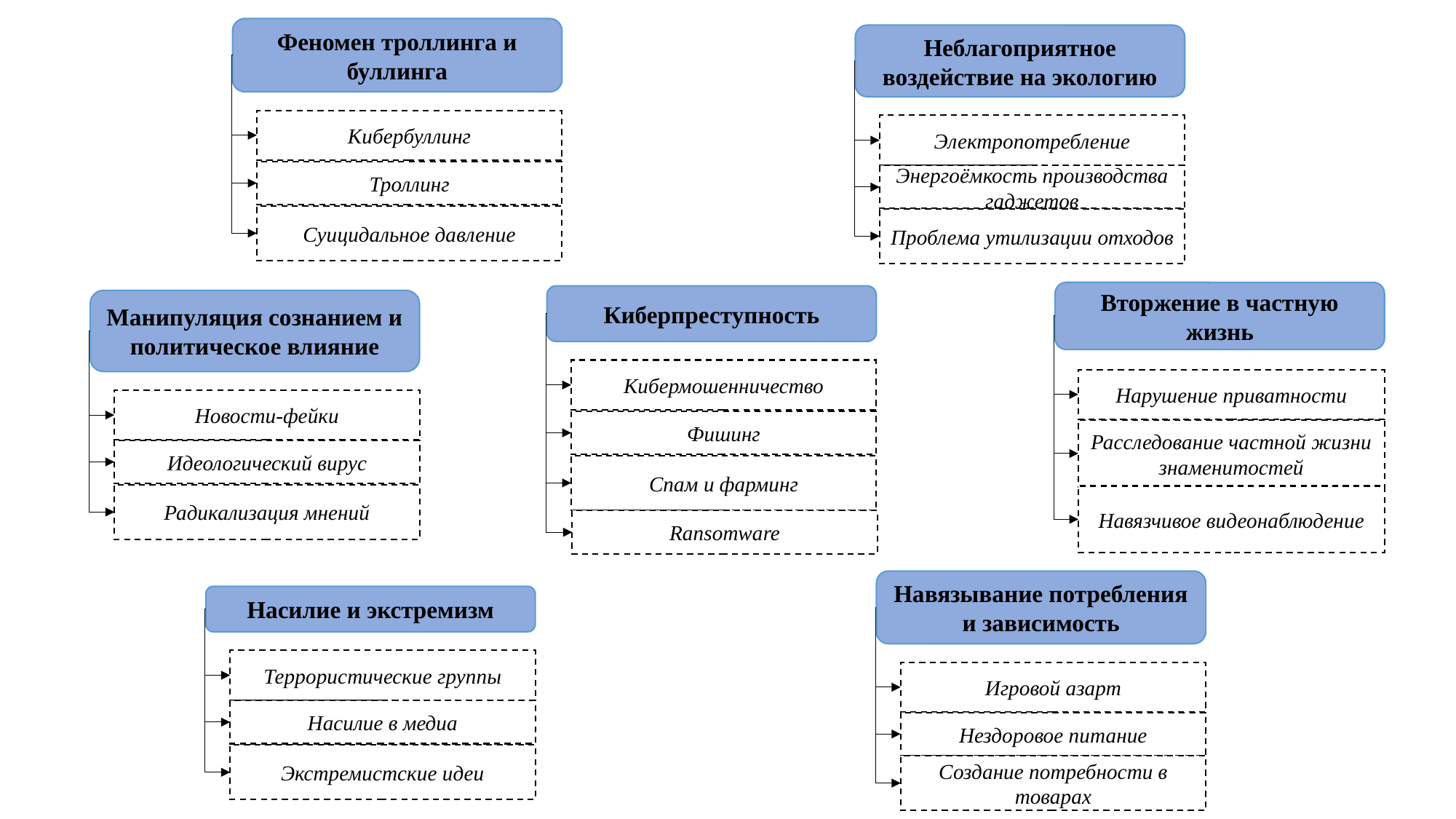

Феномен троллинга и буллинга
Кибербуллинг
Троллинг
Суицидальное давление
Неблагоприятное воздействие на экологию
Электропотребление
Энергоёмкость производства гаджетов
Проблема утилизации отходов
Вторжение в частную жизнь
Нарушение приватности
Расследование частной жизни знаменитостей
Навязчивое видеонаблюдение
Киберпреступность
Кибермошенничество
Фишинг
Спам и фарминг
Ransomware
Манипуляция сознанием и политическое влияние
Новости-фейки
Идеологический вирус
Радикализация мнений
Навязывание потребления и зависимость
Игровой азарт
Нездоровое питание
Создание потребности в товарах
Насилие и экстремизм
Террористические группы
Насилие в медиа
Экстремистские идеи